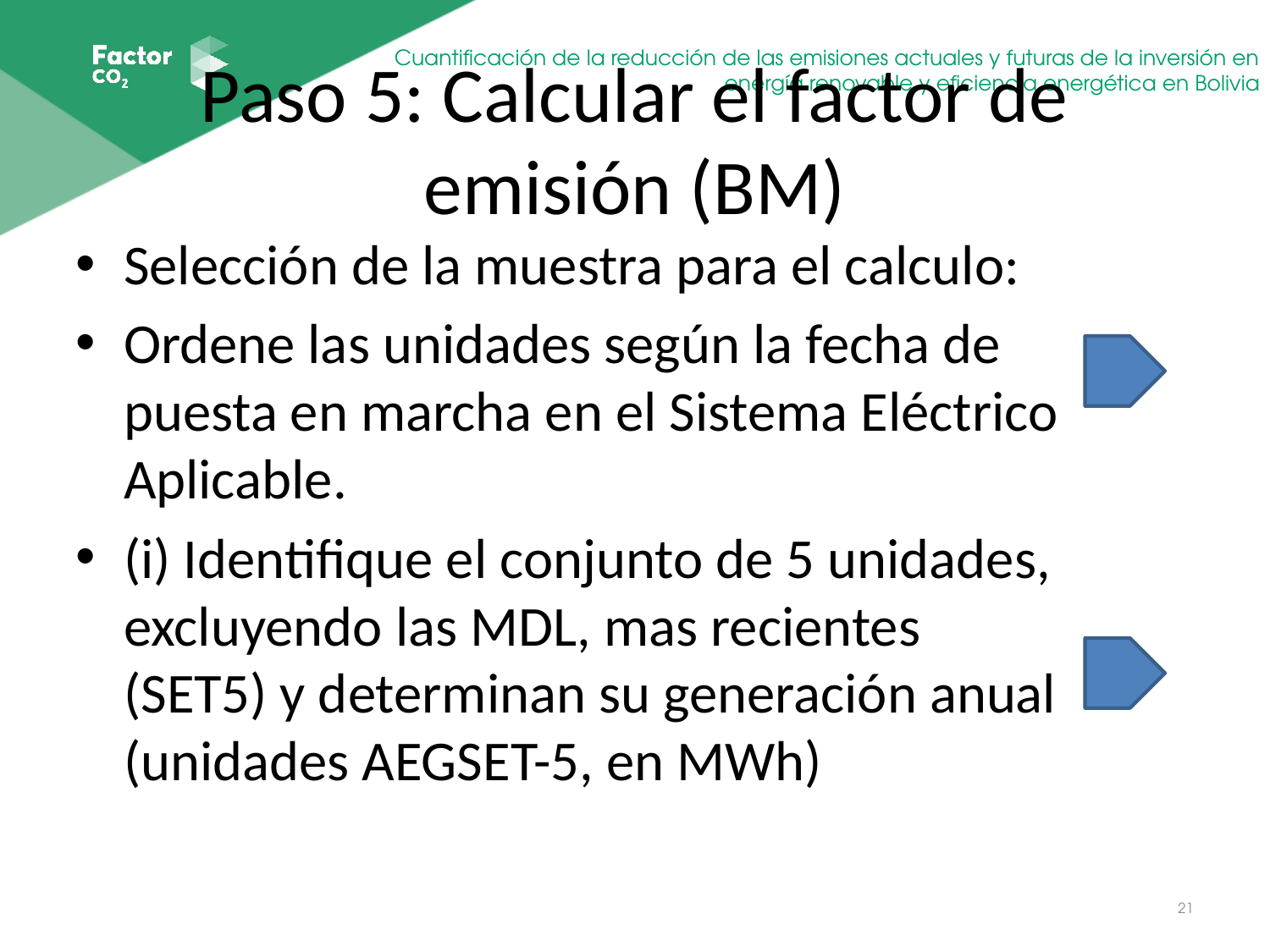

# Paso 5: Calcular el factor de emisión (BM)
Selección de la muestra para el calculo:
Ordene las unidades según la fecha de puesta en marcha en el Sistema Eléctrico Aplicable.
(i) Identifique el conjunto de 5 unidades, excluyendo las MDL, mas recientes (SET5) y determinan su generación anual (unidades AEGSET-5, en MWh)

21